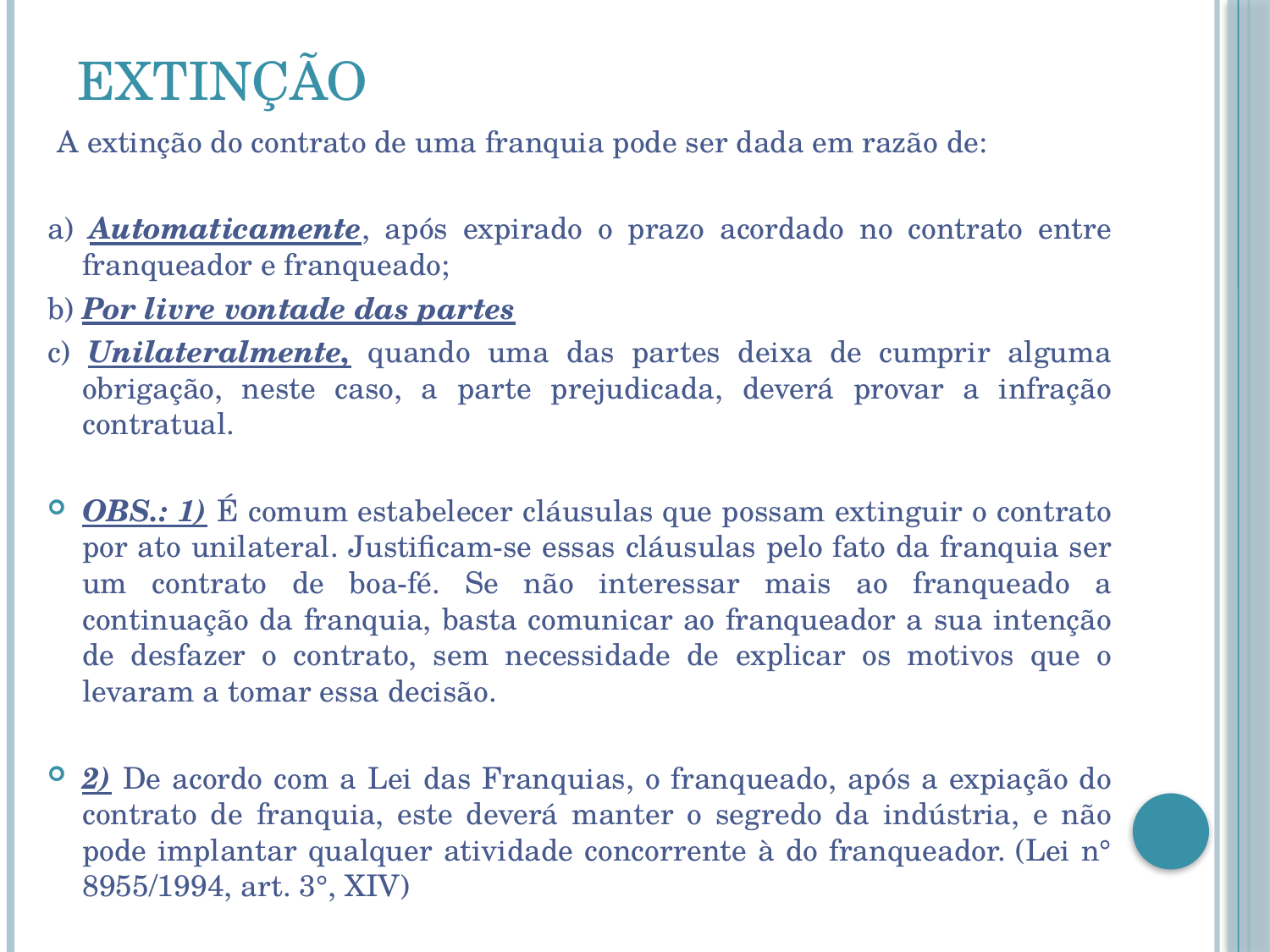

# Extinção
 A extinção do contrato de uma franquia pode ser dada em razão de:

a) Automaticamente, após expirado o prazo acordado no contrato entre franqueador e franqueado;
b) Por livre vontade das partes
c) Unilateralmente, quando uma das partes deixa de cumprir alguma obrigação, neste caso, a parte prejudicada, deverá provar a infração contratual.

OBS.: 1) É comum estabelecer cláusulas que possam extinguir o contrato por ato unilateral. Justificam-se essas cláusulas pelo fato da franquia ser um contrato de boa-fé. Se não interessar mais ao franqueado a continuação da franquia, basta comunicar ao franqueador a sua intenção de desfazer o contrato, sem necessidade de explicar os motivos que o levaram a tomar essa decisão.

2) De acordo com a Lei das Franquias, o franqueado, após a expiação do contrato de franquia, este deverá manter o segredo da indústria, e não pode implantar qualquer atividade concorrente à do franqueador. (Lei n° 8955/1994, art. 3°, XIV)